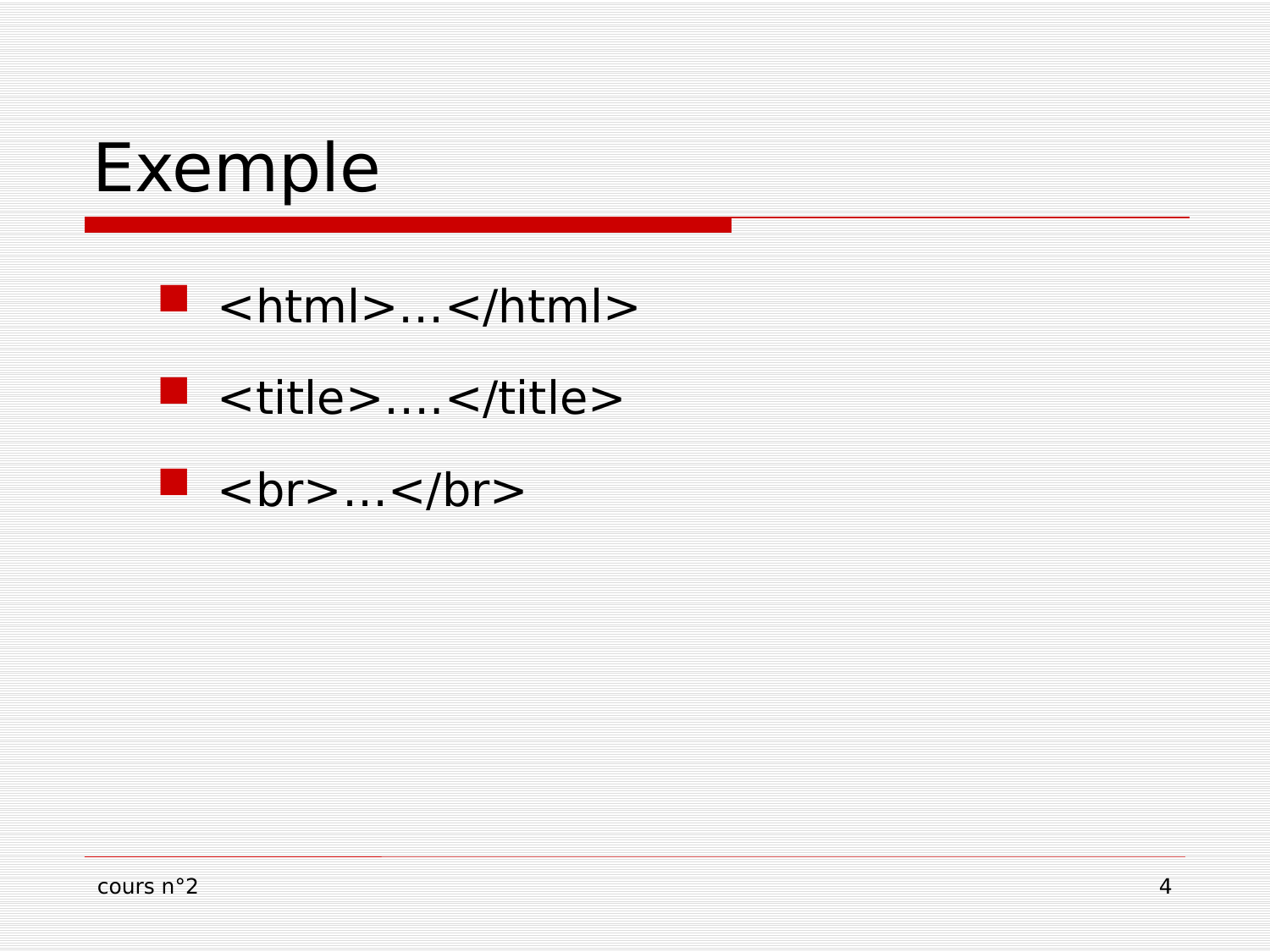

# Exemple
<html>…</html>
<title>….</title>
<br>…</br>
cours n°2
4